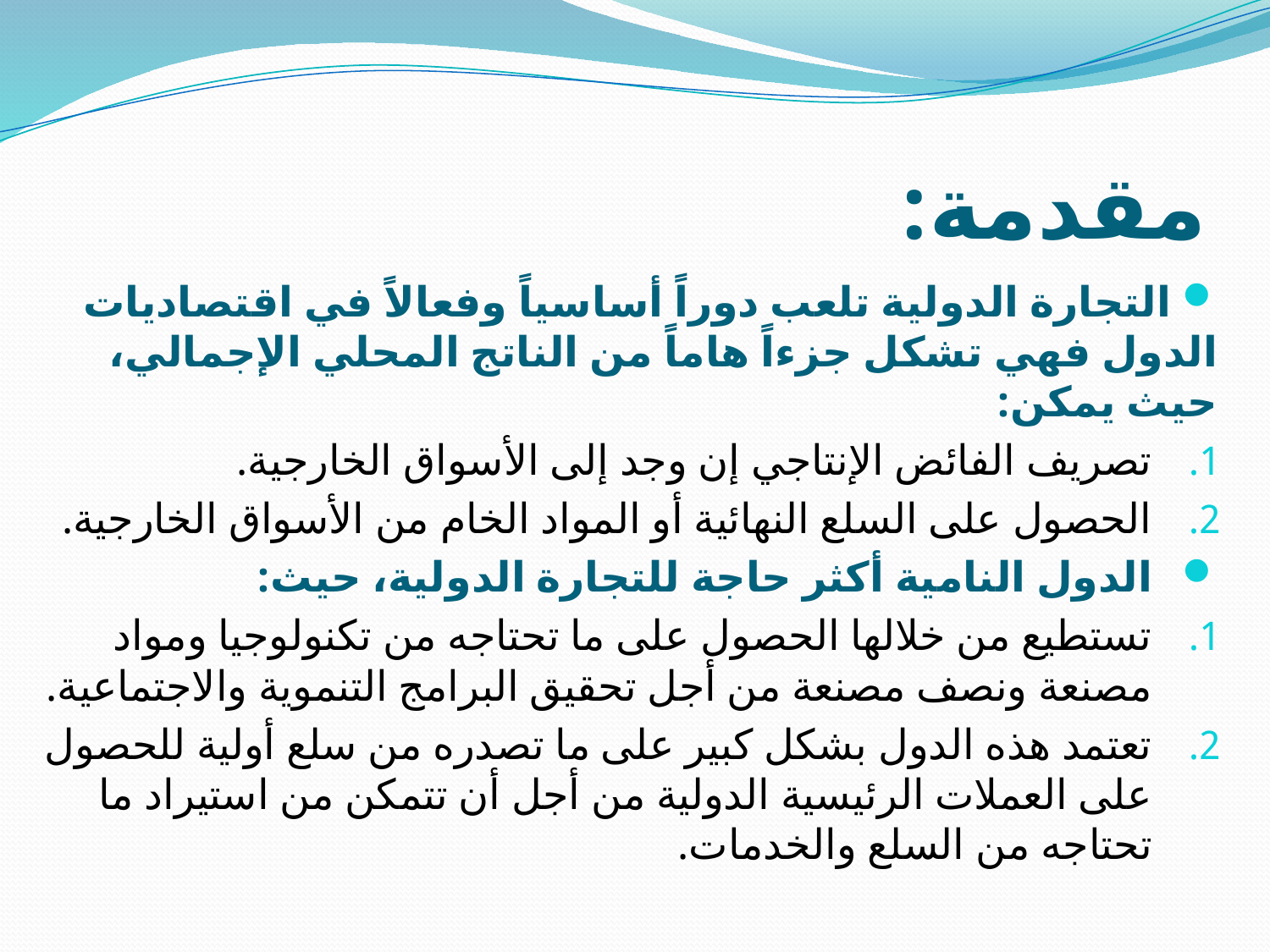

# مقدمة:
 التجارة الدولية تلعب دوراً أساسياً وفعالاً في اقتصاديات الدول فهي تشكل جزءاً هاماً من الناتج المحلي الإجمالي، حيث يمكن:
تصريف الفائض الإنتاجي إن وجد إلى الأسواق الخارجية.
الحصول على السلع النهائية أو المواد الخام من الأسواق الخارجية.
الدول النامية أكثر حاجة للتجارة الدولية، حيث:
تستطيع من خلالها الحصول على ما تحتاجه من تكنولوجيا ومواد مصنعة ونصف مصنعة من أجل تحقيق البرامج التنموية والاجتماعية.
تعتمد هذه الدول بشكل كبير على ما تصدره من سلع أولية للحصول على العملات الرئيسية الدولية من أجل أن تتمكن من استيراد ما تحتاجه من السلع والخدمات.